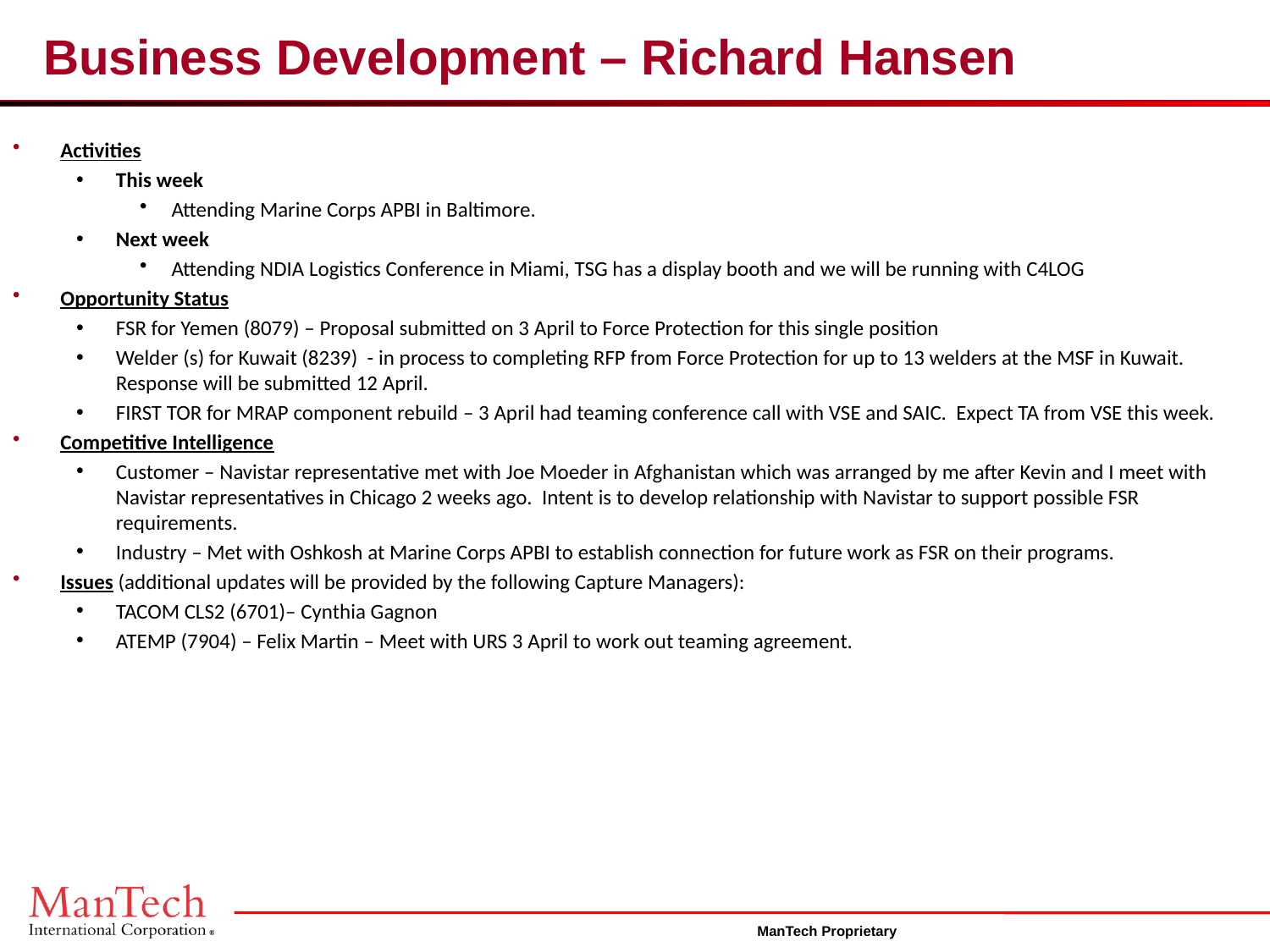

# Business Development – Richard Hansen
Activities
This week
Attending Marine Corps APBI in Baltimore.
Next week
Attending NDIA Logistics Conference in Miami, TSG has a display booth and we will be running with C4LOG
Opportunity Status
FSR for Yemen (8079) – Proposal submitted on 3 April to Force Protection for this single position
Welder (s) for Kuwait (8239)  - in process to completing RFP from Force Protection for up to 13 welders at the MSF in Kuwait.  Response will be submitted 12 April.
FIRST TOR for MRAP component rebuild – 3 April had teaming conference call with VSE and SAIC.  Expect TA from VSE this week.
Competitive Intelligence
Customer – Navistar representative met with Joe Moeder in Afghanistan which was arranged by me after Kevin and I meet with Navistar representatives in Chicago 2 weeks ago.  Intent is to develop relationship with Navistar to support possible FSR requirements.
Industry – Met with Oshkosh at Marine Corps APBI to establish connection for future work as FSR on their programs.
Issues (additional updates will be provided by the following Capture Managers):
TACOM CLS2 (6701)– Cynthia Gagnon
ATEMP (7904) – Felix Martin – Meet with URS 3 April to work out teaming agreement.